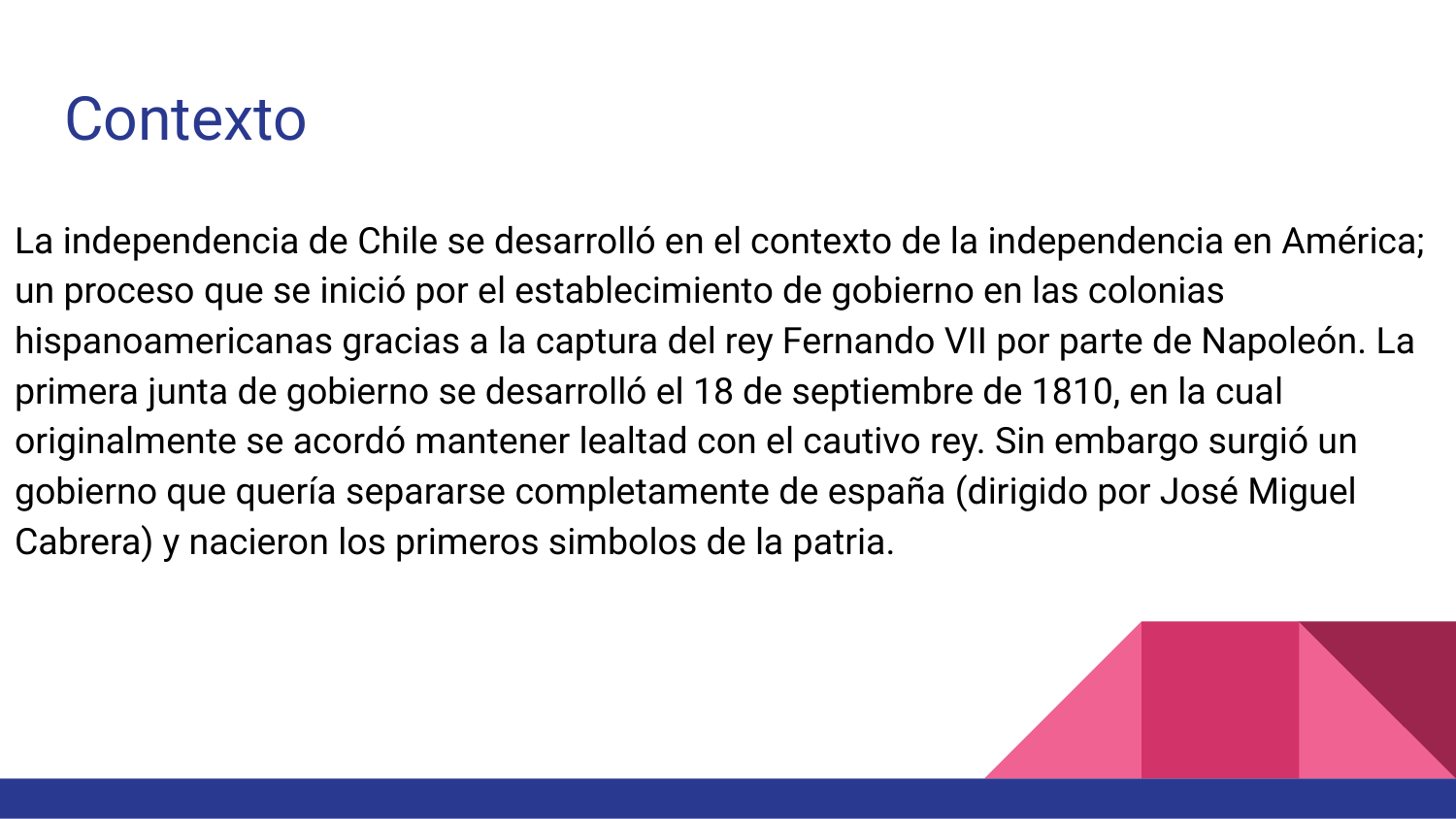

# Contexto
La independencia de Chile se desarrolló en el contexto de la independencia en América; un proceso que se inició por el establecimiento de gobierno en las colonias hispanoamericanas gracias a la captura del rey Fernando VII por parte de Napoleón. La primera junta de gobierno se desarrolló el 18 de septiembre de 1810, en la cual originalmente se acordó mantener lealtad con el cautivo rey. Sin embargo surgió un gobierno que quería separarse completamente de españa (dirigido por José Miguel Cabrera) y nacieron los primeros simbolos de la patria.